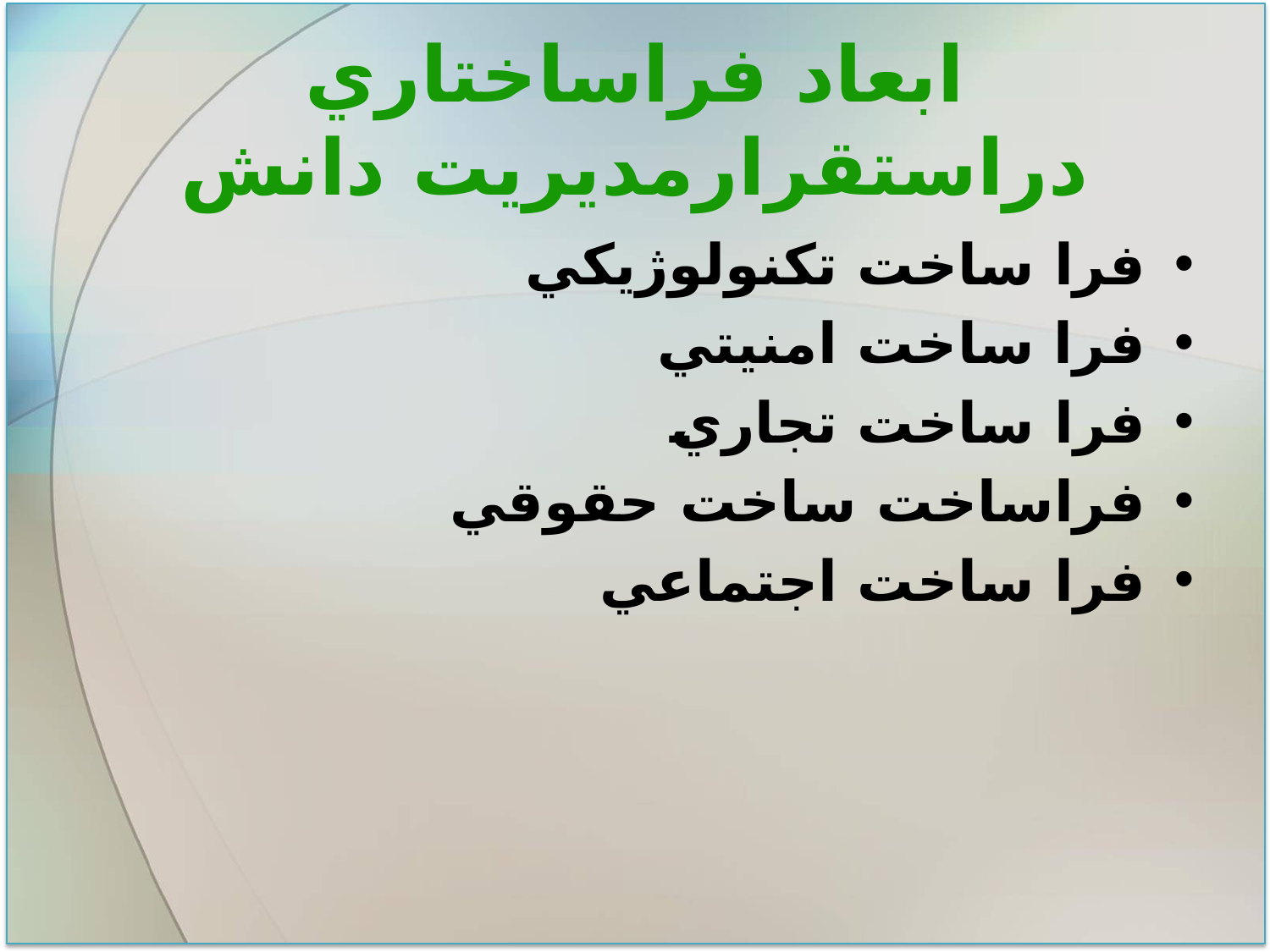

# ابعاد فراساختاري دراستقرارمديريت دانش
فرا ساخت تكنولوژيكي
فرا ساخت امنيتي
فرا ساخت تجاري
فراساخت ساخت حقوقي
فرا ساخت‌ اجتماعي